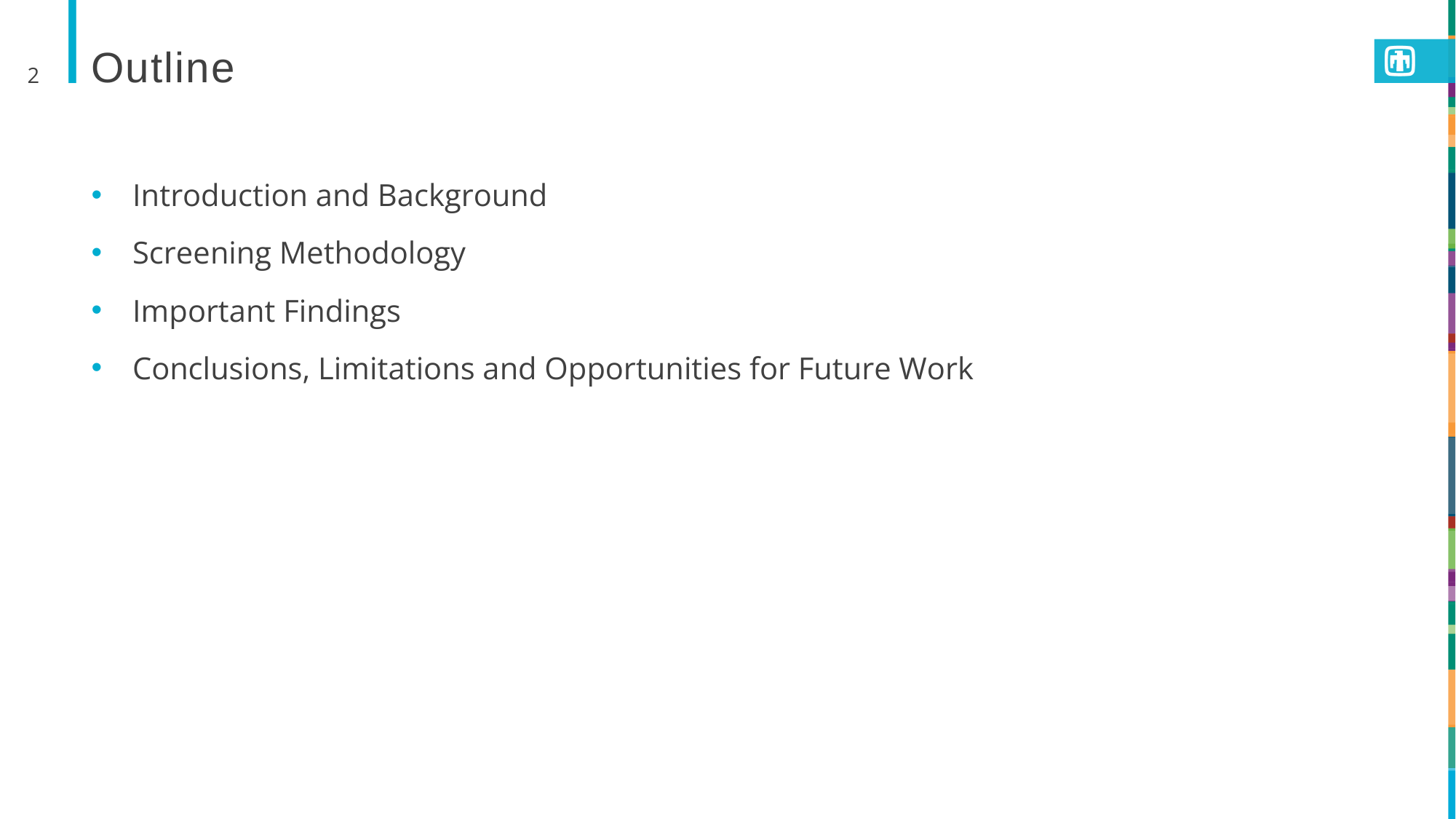

2
# Outline
Introduction and Background
Screening Methodology
Important Findings
Conclusions, Limitations and Opportunities for Future Work